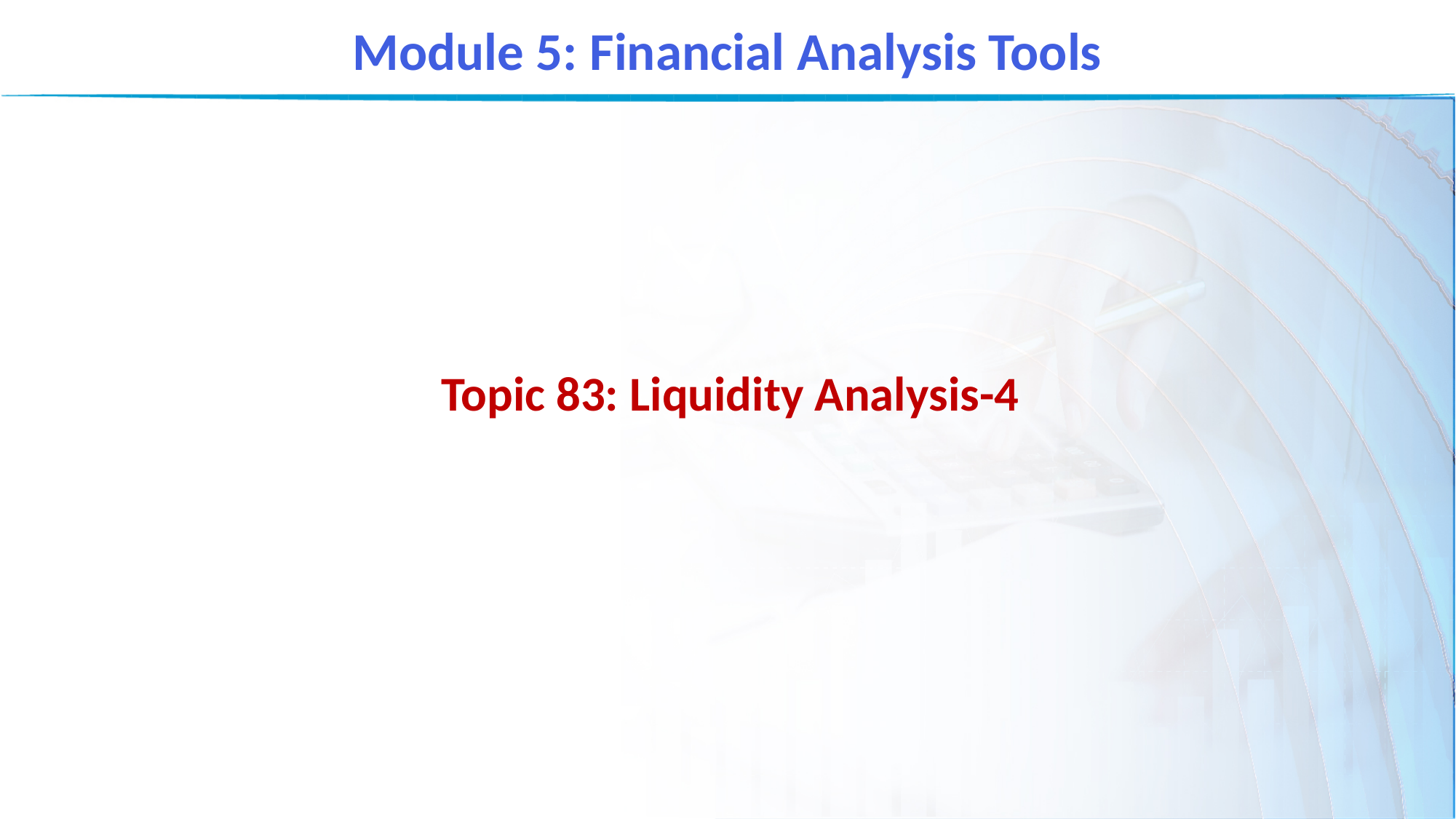

Module 5: Financial Analysis Tools
Topic 83: Liquidity Analysis-4